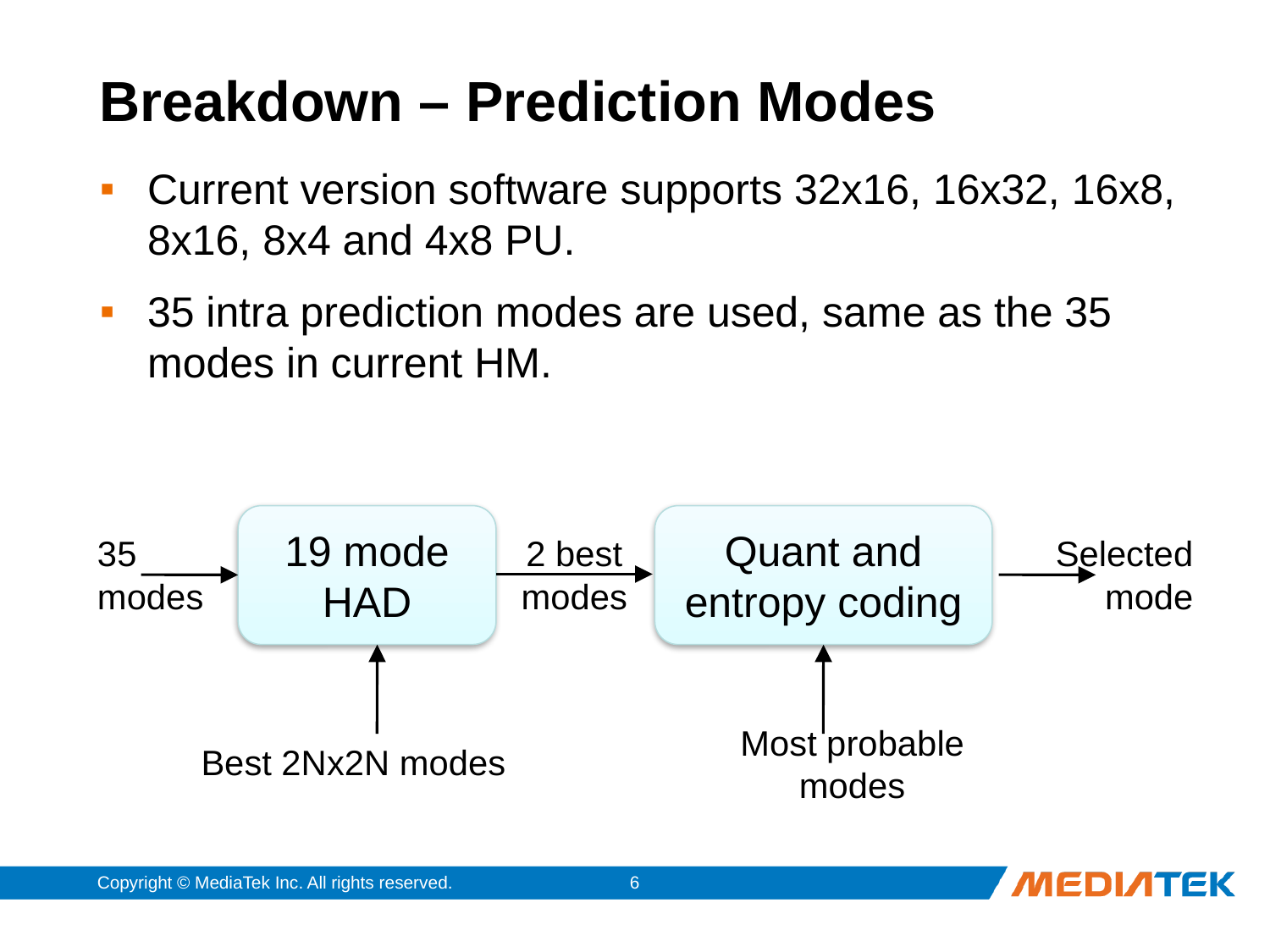

# Breakdown – Prediction Modes
Current version software supports 32x16, 16x32, 16x8, 8x16, 8x4 and 4x8 PU.
35 intra prediction modes are used, same as the 35 modes in current HM.

19 mode HAD
Quant and entropy coding
35 modes
2 best modes
Selected mode
Most probable modes
Best 2Nx2N modes
Copyright © MediaTek Inc. All rights reserved.
6